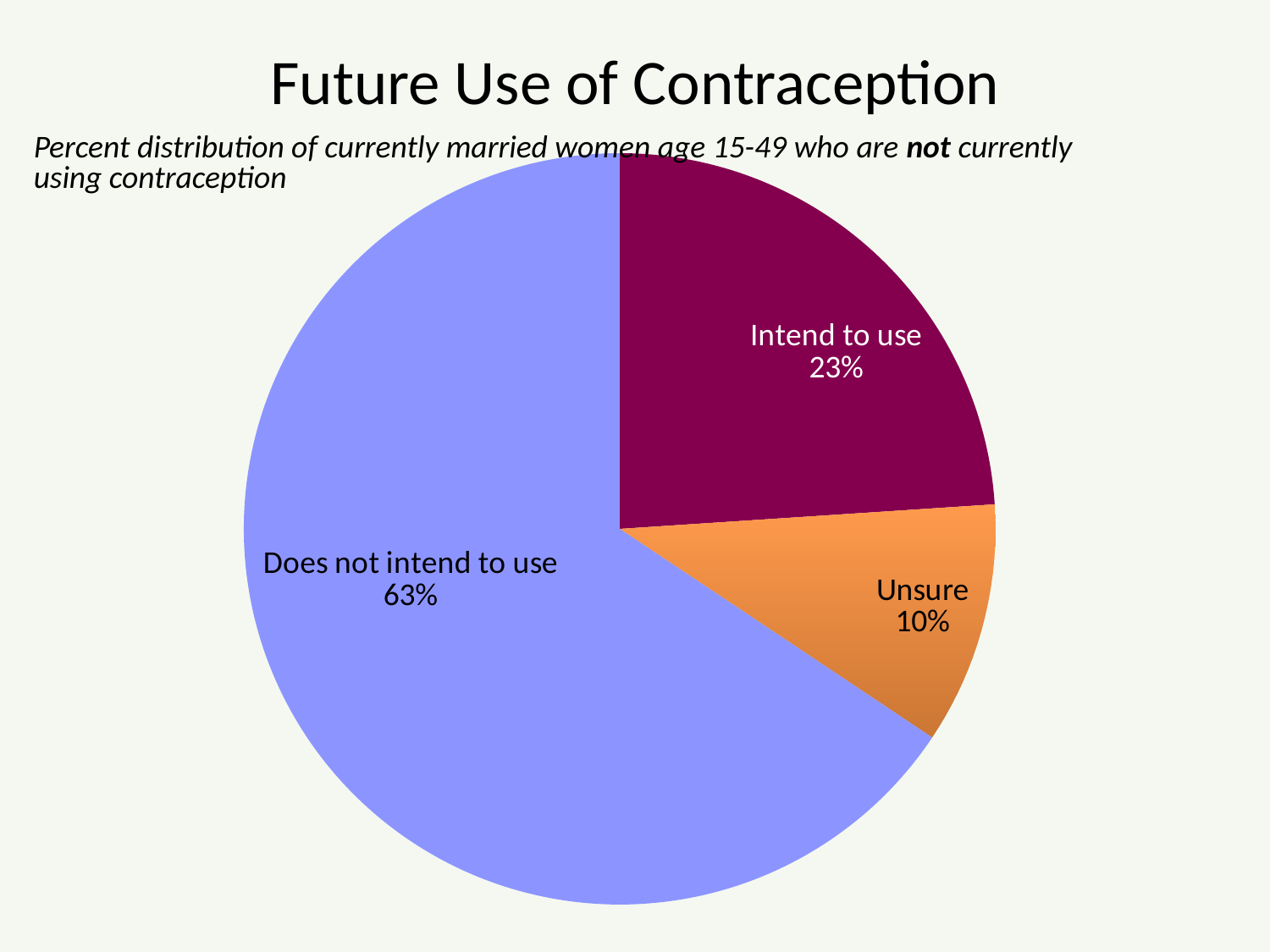

# Future Use of Contraception
Percent distribution of currently married women age 15-49 who are not currently
using contraception

### Chart

| Category | Sales |
|---|---|
| Intend to use | 23.0 |
| Unsure | 10.0 |
| Does not intend to use | 63.0 |